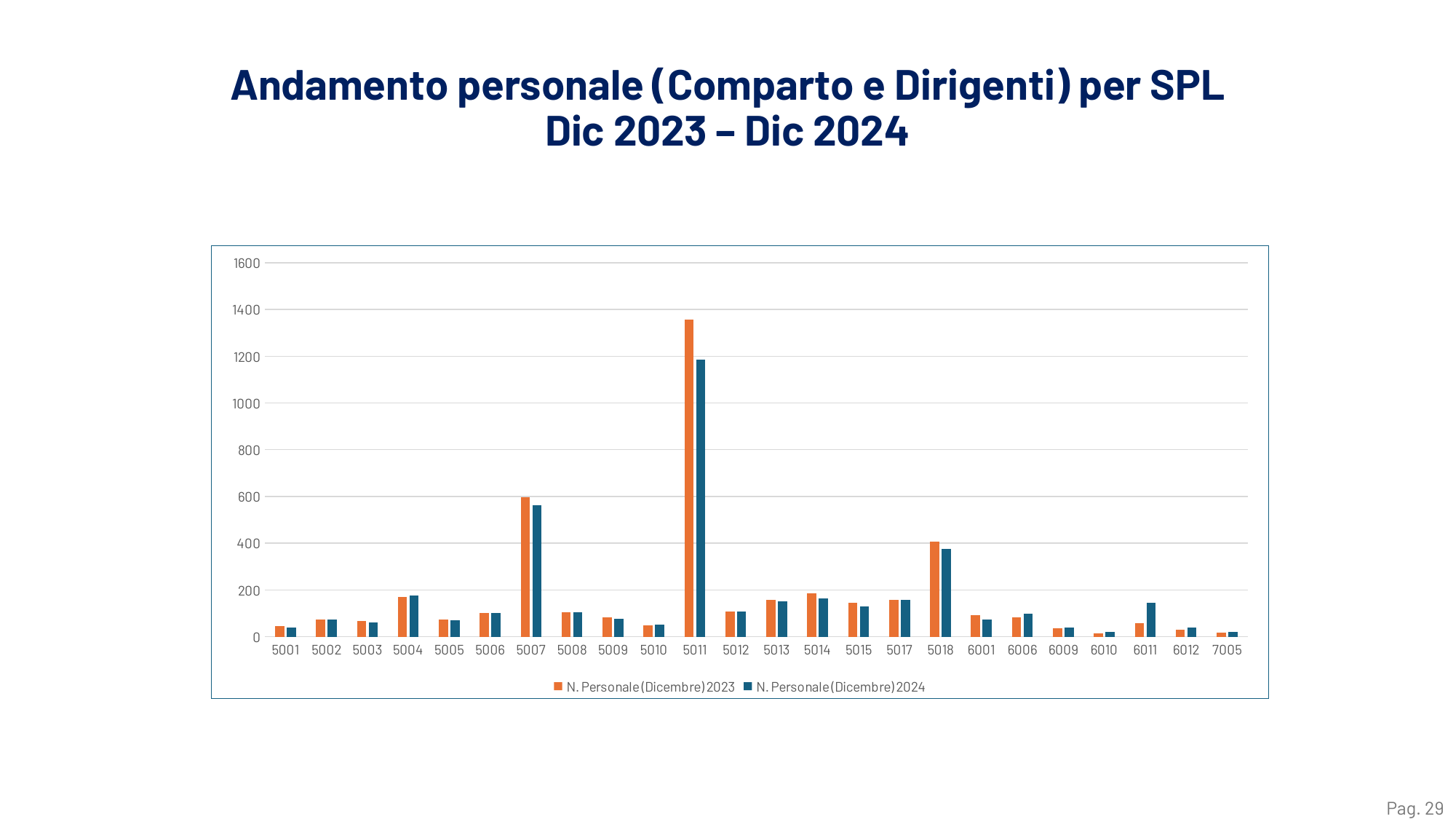

Andamento personale (Comparto e Dirigenti) per SPL
Dic 2023 – Dic 2024

### Chart

| Category | N. Personale (Dicembre) 2023 | N. Personale (Dicembre) 2024 |
|---|---|---|
| 5001 | 44.0 | 40.0 |
| 5002 | 72.0 | 74.0 |
| 5003 | 67.0 | 62.0 |
| 5004 | 170.0 | 176.0 |
| 5005 | 75.0 | 70.0 |
| 5006 | 102.0 | 101.0 |
| 5007 | 596.0 | 563.0 |
| 5008 | 106.0 | 105.0 |
| 5009 | 83.0 | 77.0 |
| 5010 | 48.0 | 51.0 |
| 5011 | 1358.0 | 1184.0 |
| 5012 | 109.0 | 107.0 |
| 5013 | 157.0 | 151.0 |
| 5014 | 187.0 | 163.0 |
| 5015 | 144.0 | 129.0 |
| 5017 | 159.0 | 157.0 |
| 5018 | 408.0 | 375.0 |
| 6001 | 92.0 | 75.0 |
| 6006 | 82.0 | 98.0 |
| 6009 | 36.0 | 38.0 |
| 6010 | 15.0 | 22.0 |
| 6011 | 58.0 | 146.0 |
| 6012 | 31.0 | 38.0 |
| 7005 | 17.0 | 20.0 |
Pag. 29